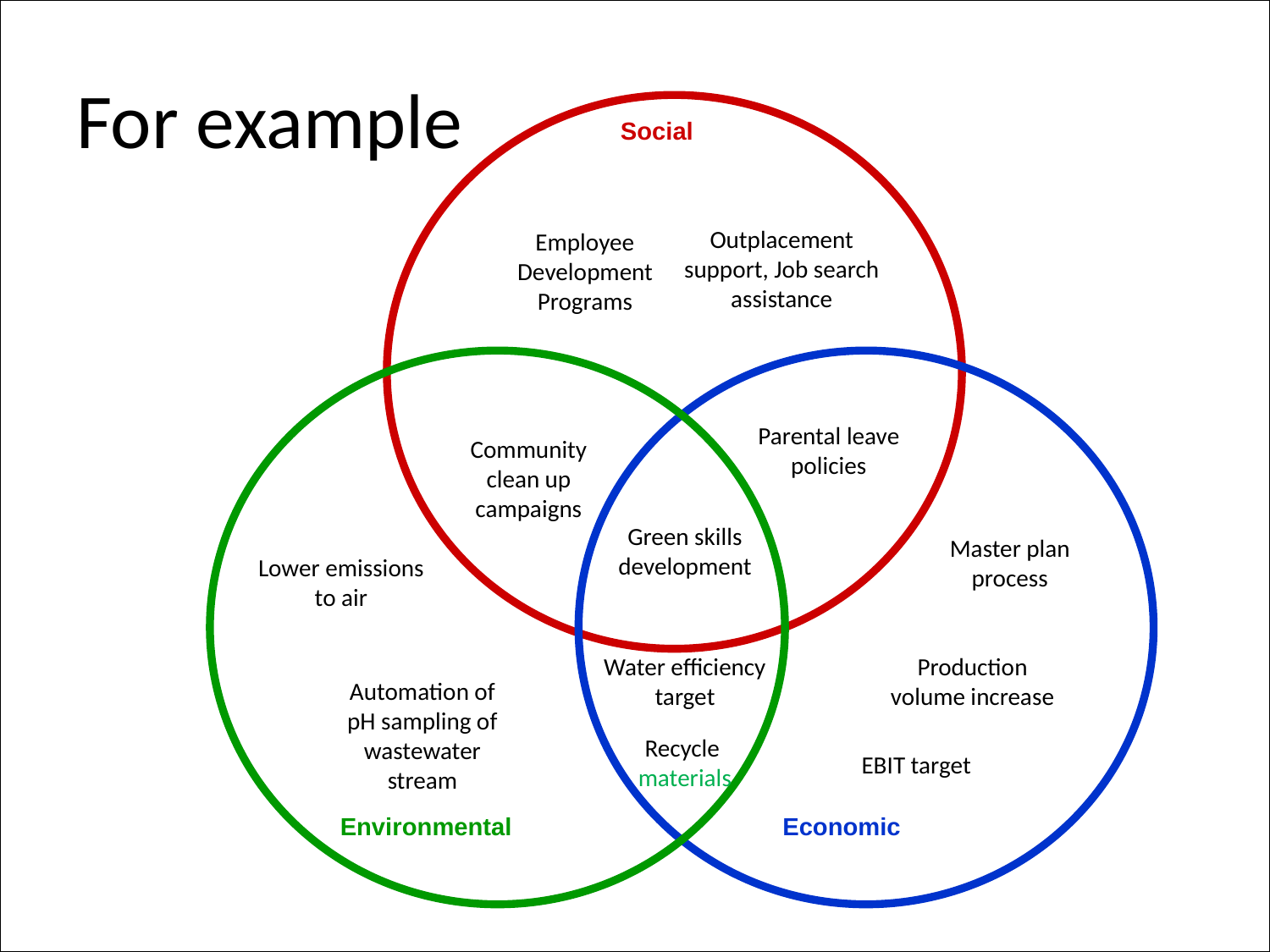

# For example

Social

Environmental
Economic
Outplacement support, Job search assistance
Employee Development Programs
Parental leave policies
Community clean up campaigns
Green skills development
Master plan process
Lower emissions to air
Water efficiency target
Production volume increase
Automation of pH sampling of wastewater stream
Recycle
materials
EBIT target